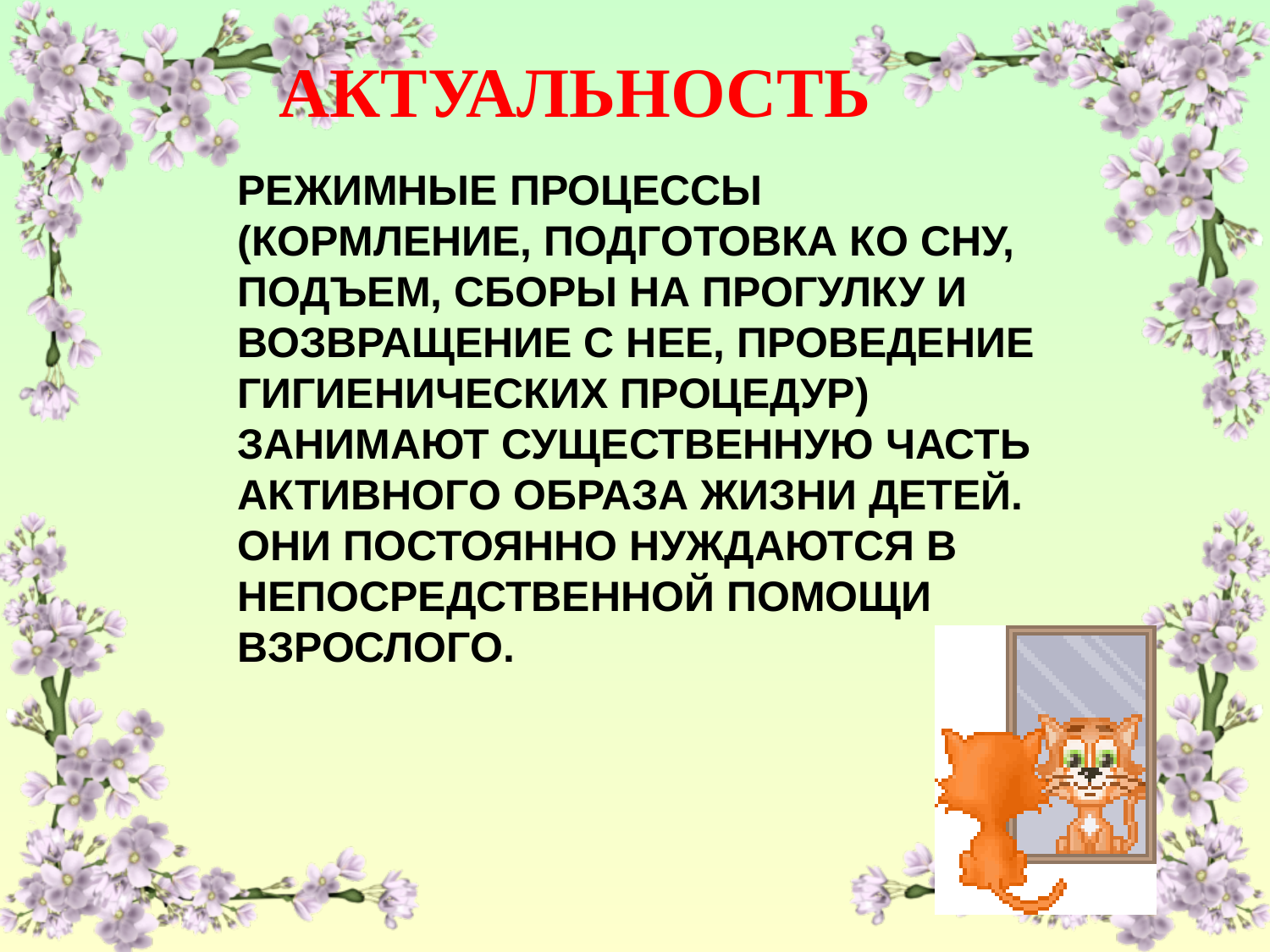

АКТУАЛЬНОСТЬ

# Режимные процессы (кормление, подготовка ко сну, подъем, сборы на прогулку и возвращение с нее, проведение гигиенических процедур) занимают существенную часть активного образа жизни детей. Они постоянно нуждаются в непосредственной помощи взрослого.